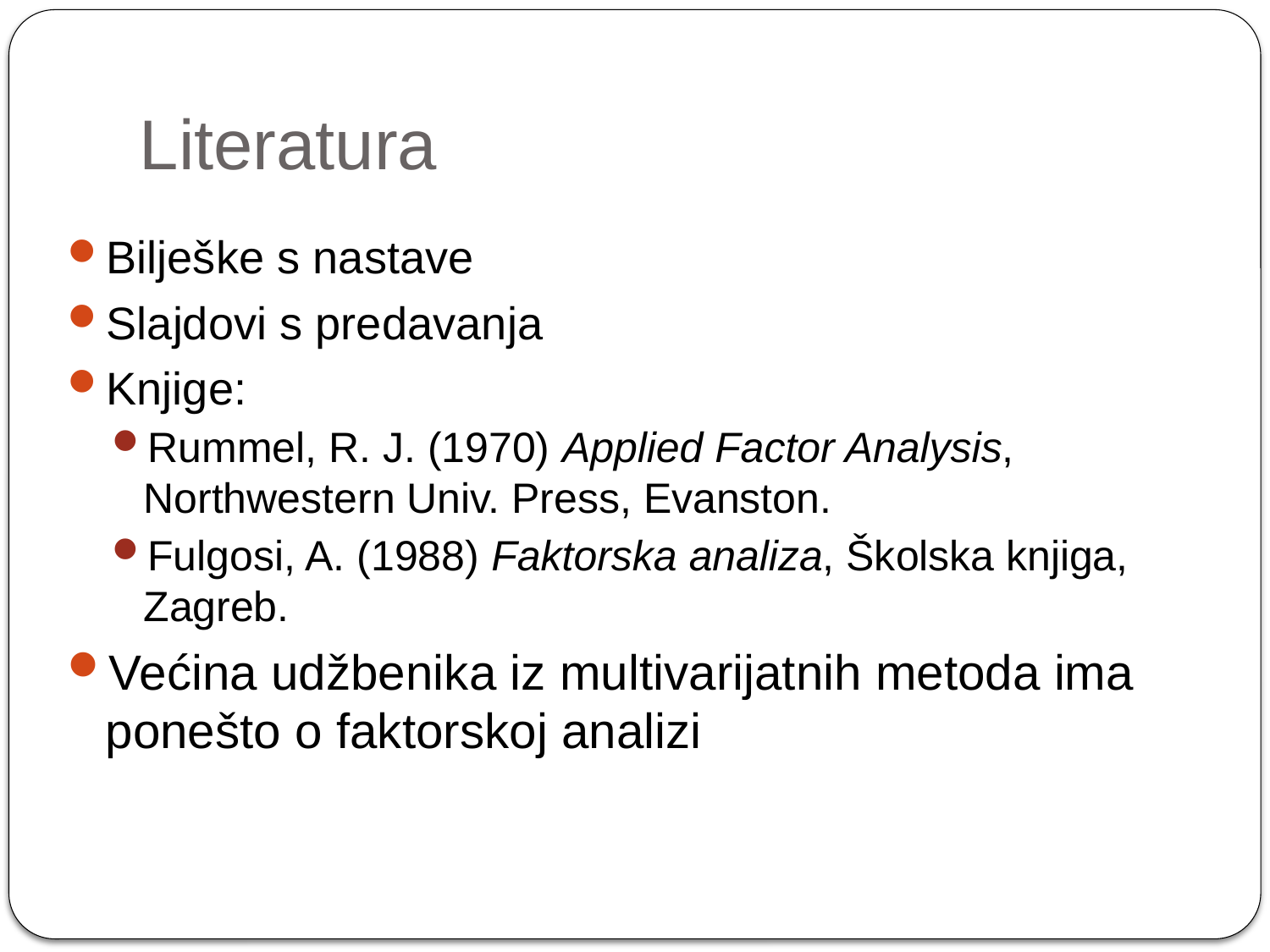

# Literatura
Bilješke s nastave
Slajdovi s predavanja
Knjige:
Rummel, R. J. (1970) Applied Factor Analysis, Northwestern Univ. Press, Evanston.
Fulgosi, A. (1988) Faktorska analiza, Školska knjiga, Zagreb.
Većina udžbenika iz multivarijatnih metoda ima ponešto o faktorskoj analizi